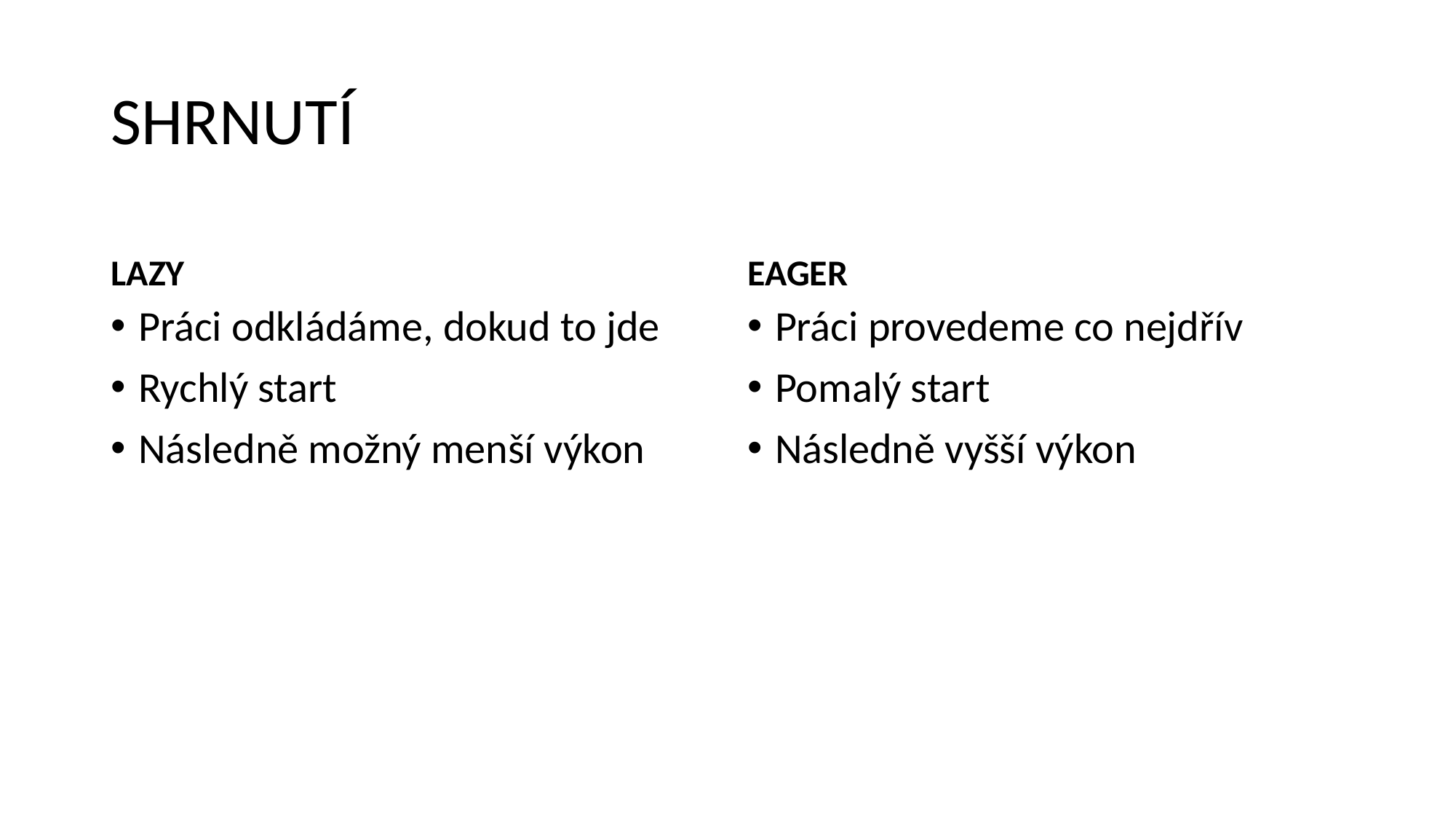

# SHRNUTÍ
LAZY
EAGER
Práci odkládáme, dokud to jde
Rychlý start
Následně možný menší výkon
Práci provedeme co nejdřív
Pomalý start
Následně vyšší výkon